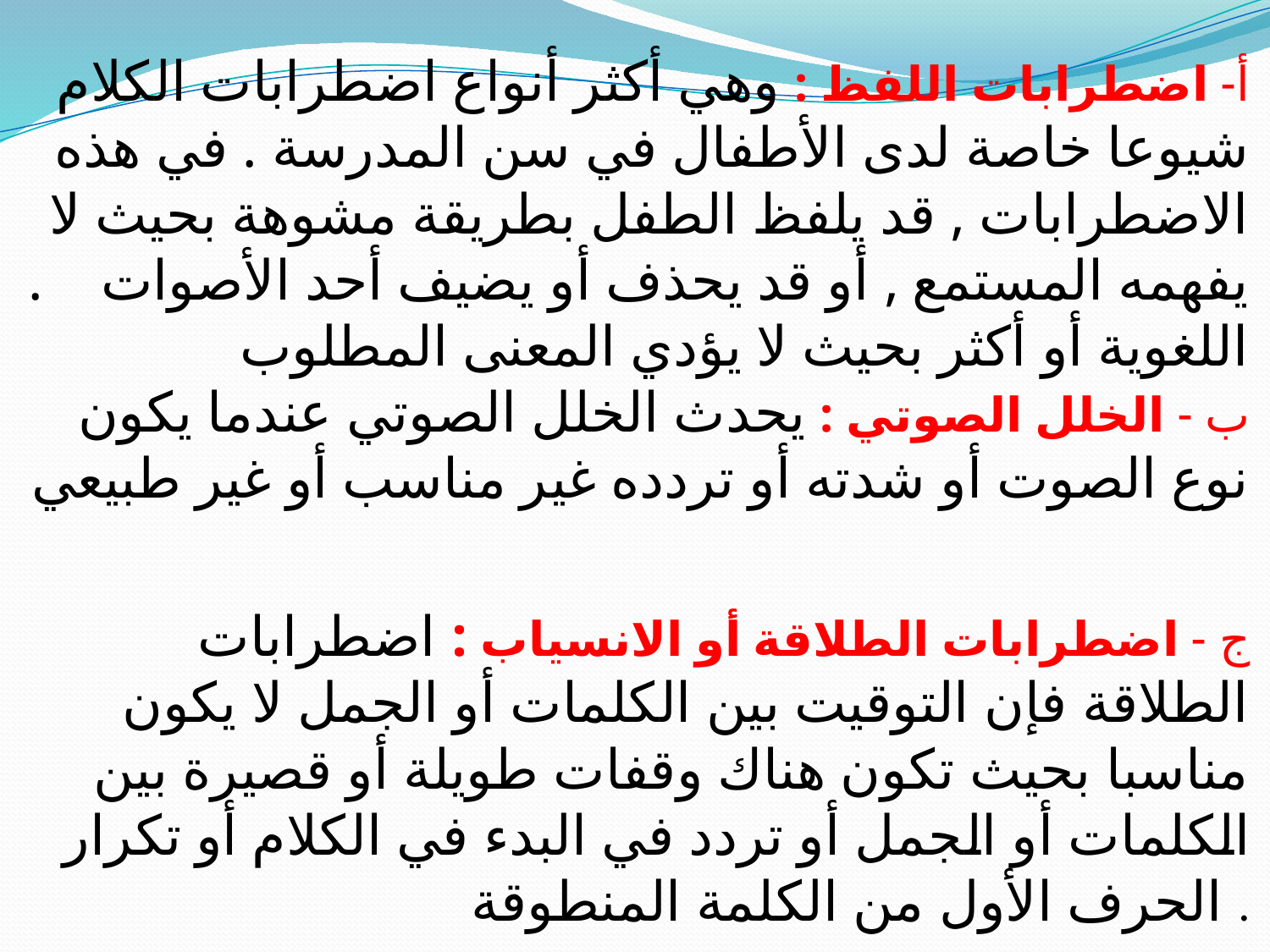

# أ- اضطرابات اللفظ : وهي أكثر أنواع اضطرابات الكلام شيوعا خاصة لدى الأطفال في سن المدرسة . في هذه الاضطرابات , قد يلفظ الطفل بطريقة مشوهة بحيث لا يفهمه المستمع , أو قد يحذف أو يضيف أحد الأصوات    . اللغوية أو أكثر بحيث لا يؤدي المعنى المطلوب ب - الخلل الصوتي : يحدث الخلل الصوتي عندما يكون نوع الصوت أو شدته أو تردده غير مناسب أو غير طبيعي ج - اضطرابات الطلاقة أو الانسياب : اضطرابات الطلاقة فإن التوقيت بين الكلمات أو الجمل لا يكون مناسبا بحيث تكون هناك وقفات طويلة أو قصيرة بين الكلمات أو الجمل أو تردد في البدء في الكلام أو تكرار الحرف الأول من الكلمة المنطوقة .